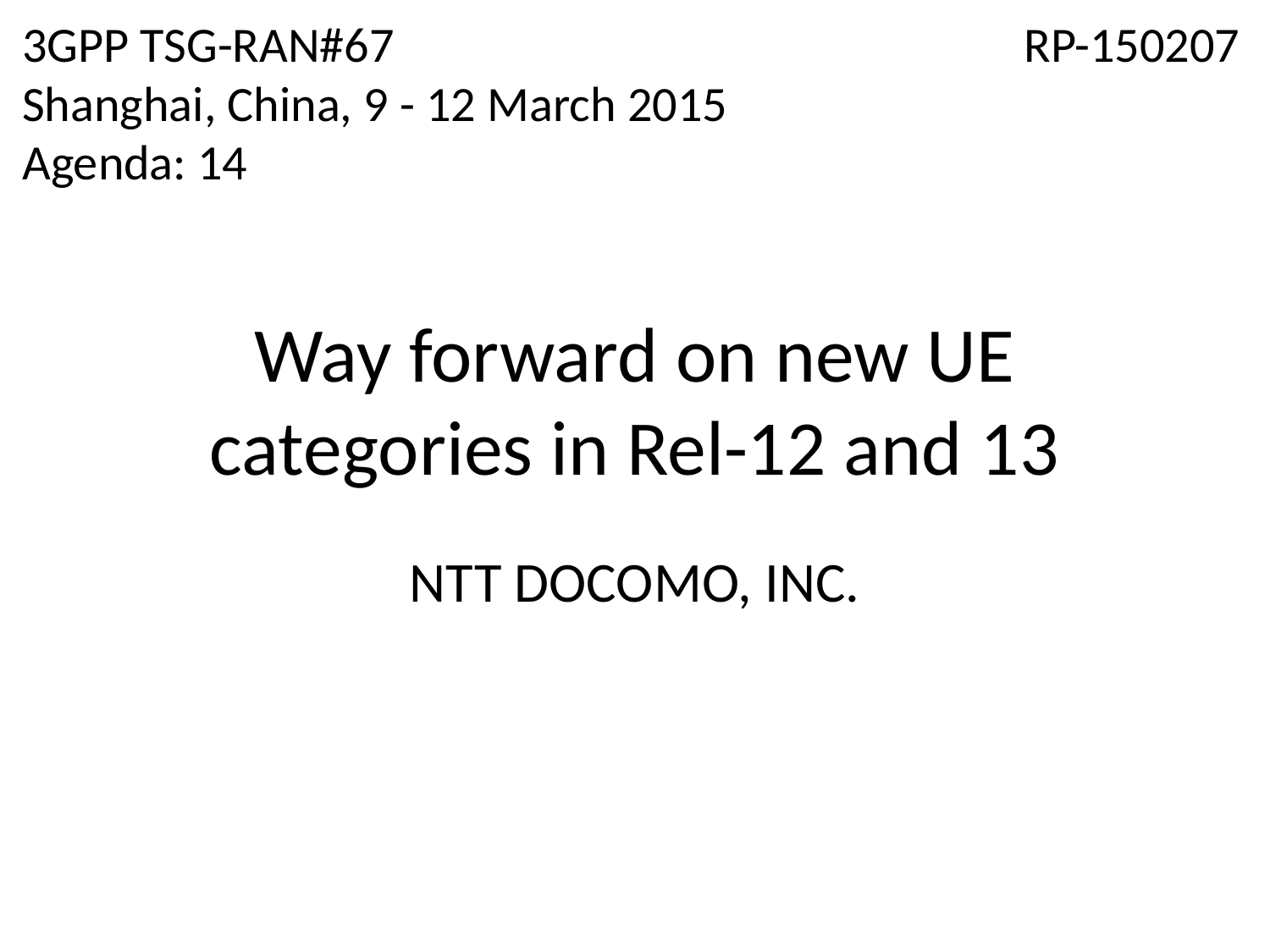

3GPP TSG-RAN#67
Shanghai, China, 9 - 12 March 2015
Agenda: 14
RP-150207
# Way forward on new UE categories in Rel-12 and 13
NTT DOCOMO, INC.